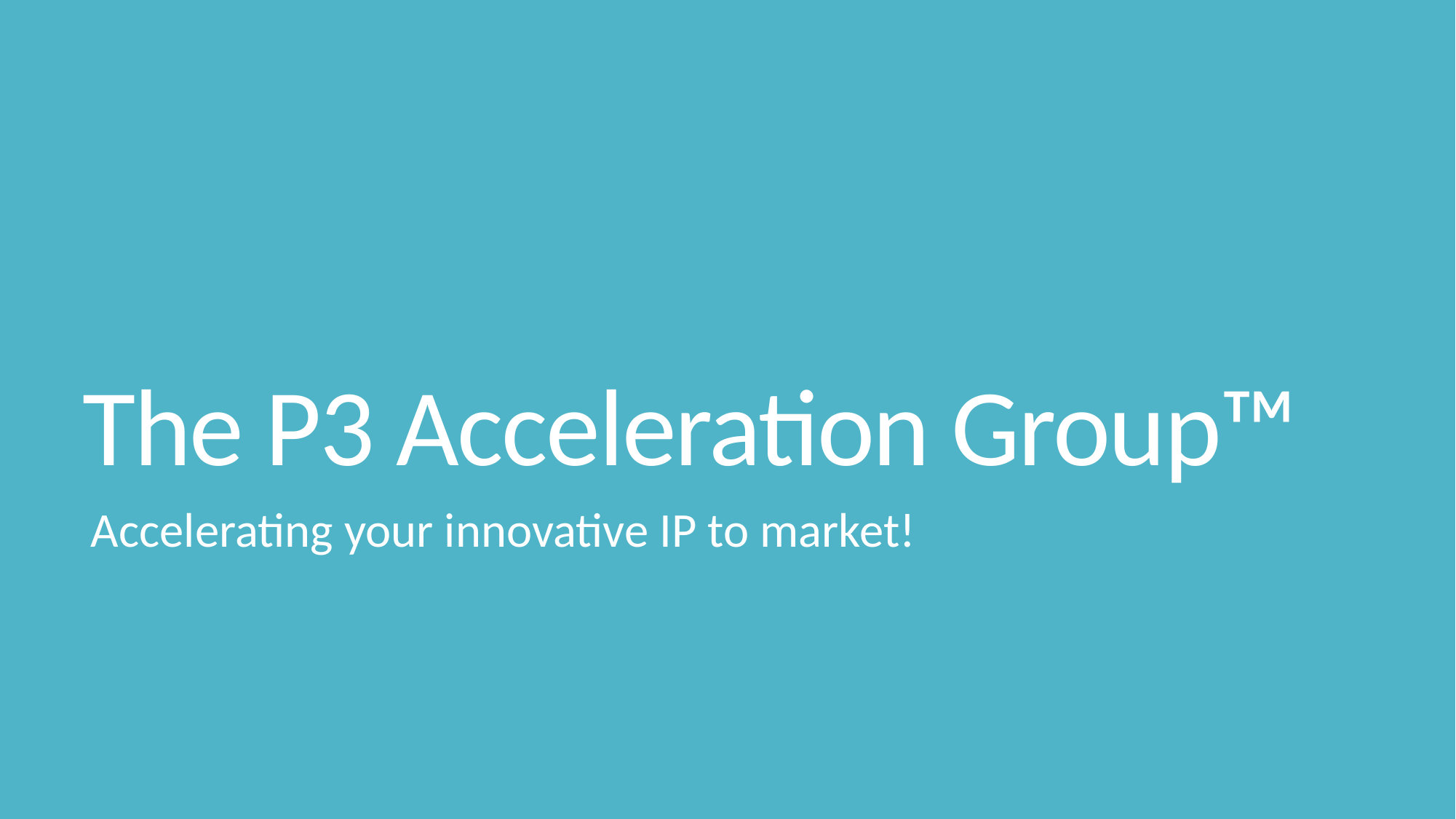

# The P3 Acceleration Group™️
Accelerating your innovative IP to market!